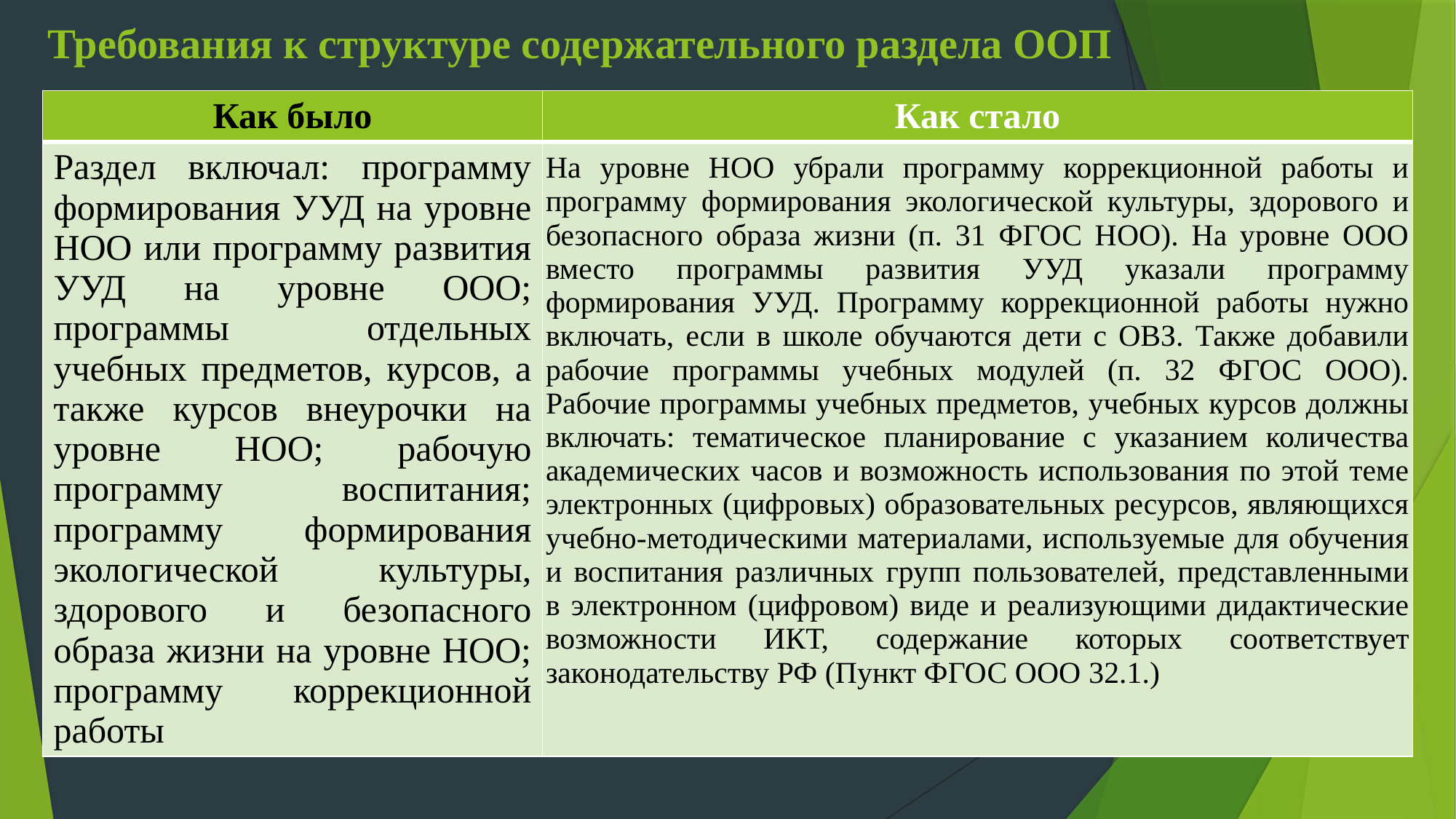

# Требования к структуре содержательного раздела ООП
| Как было | Как стало |
| --- | --- |
| Раздел включал: программу формирования УУД на уровне НОО или программу развития УУД на уровне ООО; программы отдельных учебных предметов, курсов, а также курсов внеурочки на уровне НОО; рабочую программу воспитания; программу формирования экологической культуры, здорового и безопасного образа жизни на уровне НОО; программу коррекционной работы | На уровне НОО убрали программу коррекционной работы и программу формирования экологической культуры, здорового и безопасного образа жизни (п. 31 ФГОС НОО). На уровне ООО вместо программы развития УУД указали программу формирования УУД. Программу коррекционной работы нужно включать, если в школе обучаются дети с ОВЗ. Также добавили рабочие программы учебных модулей (п. 32 ФГОС ООО). Рабочие программы учебных предметов, учебных курсов должны включать: тематическое планирование с указанием количества академических часов и возможность использования по этой теме электронных (цифровых) образовательных ресурсов, являющихся учебно-методическими материалами, используемые для обучения и воспитания различных групп пользователей, представленными в электронном (цифровом) виде и реализующими дидактические возможности ИКТ, содержание которых соответствует законодательству РФ (Пункт ФГОС ООО ﻿32.1.) |